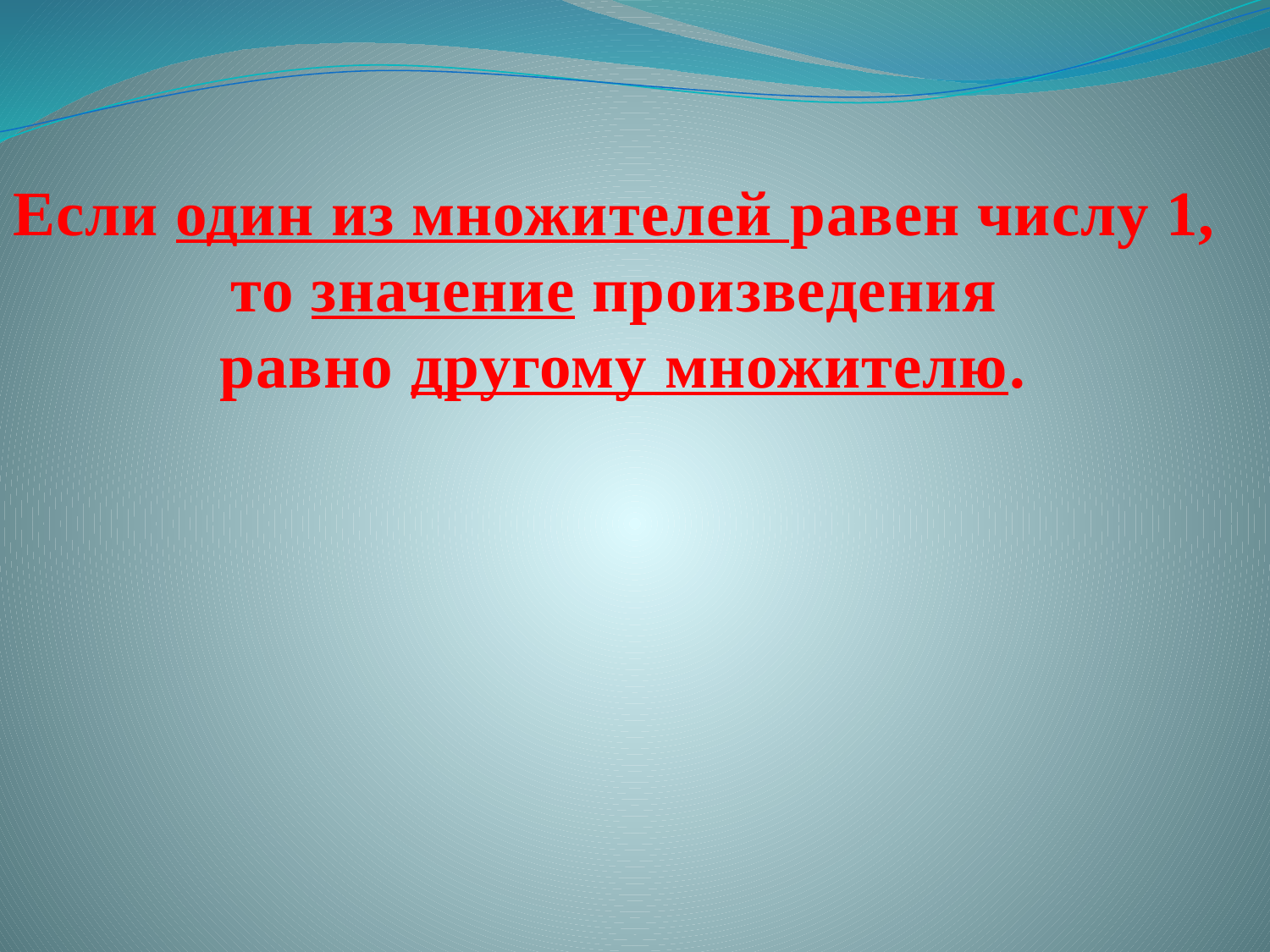

Если один из множителей равен числу 1,
то значение произведения
равно другому множителю.